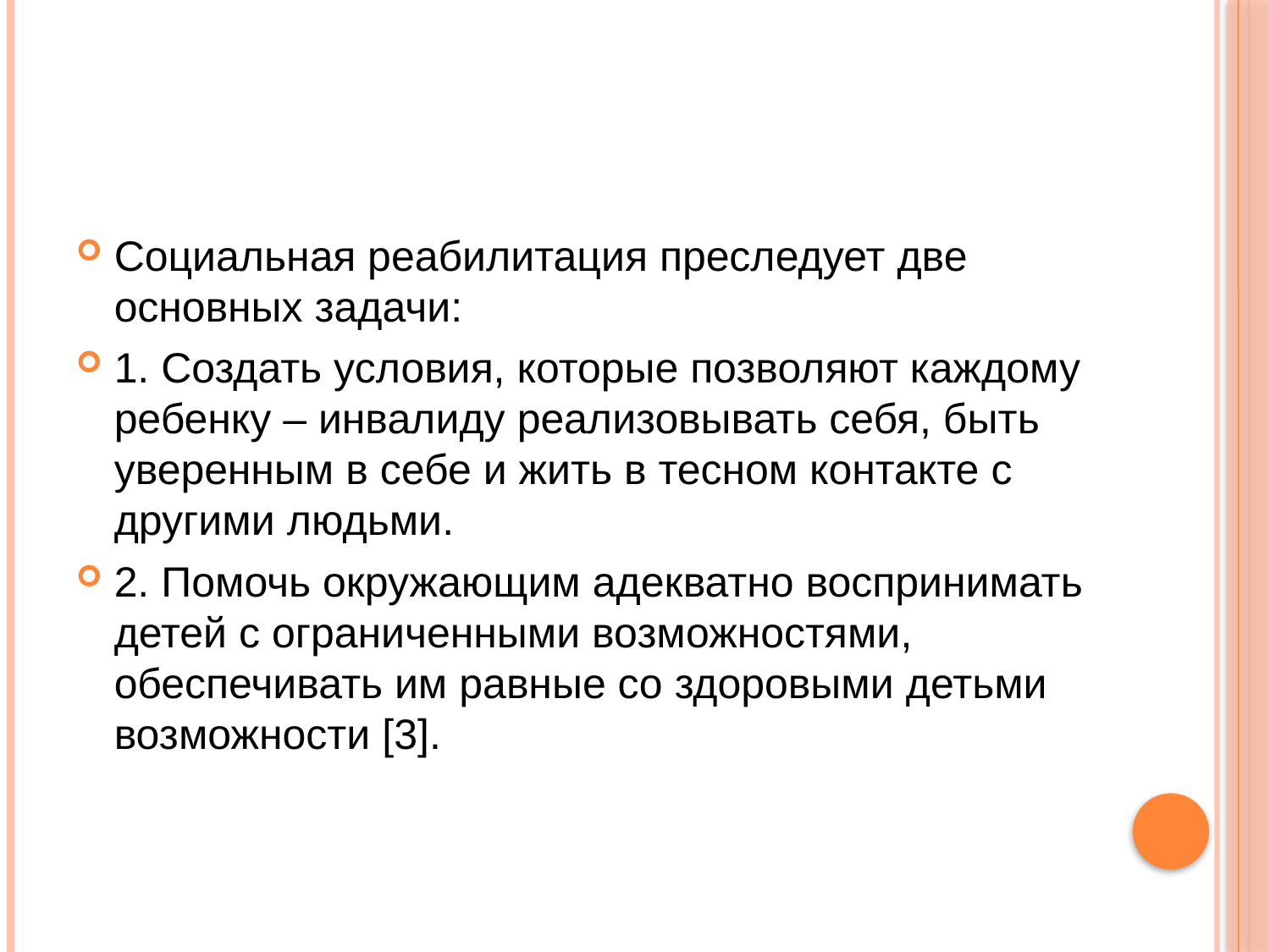

Социальная реабилитация преследует две основных задачи:
1. Создать условия, которые позволяют каждому ребенку – инвалиду реализовывать себя, быть уверенным в себе и жить в тесном контакте с другими людьми.
2. Помочь окружающим адекватно воспринимать детей с ограниченными возможностями, обеспечивать им равные со здоровыми детьми возможности [3].